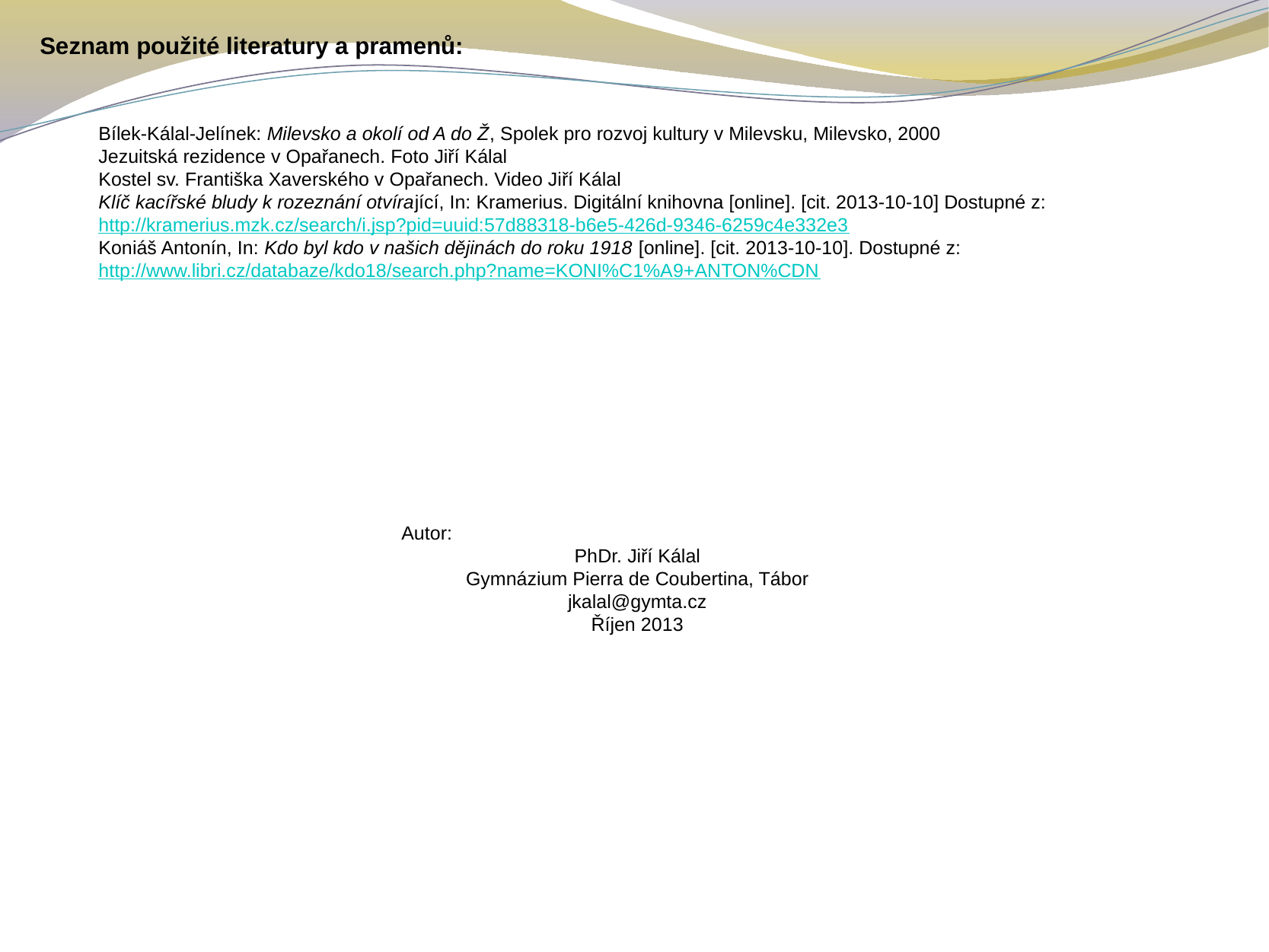

Seznam použité literatury a pramenů:
Bílek-Kálal-Jelínek: Milevsko a okolí od A do Ž, Spolek pro rozvoj kultury v Milevsku, Milevsko, 2000
Jezuitská rezidence v Opařanech. Foto Jiří Kálal
Kostel sv. Františka Xaverského v Opařanech. Video Jiří Kálal
Klíč kacířské bludy k rozeznání otvírající, In: Kramerius. Digitální knihovna [online]. [cit. 2013-10-10] Dostupné z: http://kramerius.mzk.cz/search/i.jsp?pid=uuid:57d88318-b6e5-426d-9346-6259c4e332e3
Koniáš Antonín, In: Kdo byl kdo v našich dějinách do roku 1918 [online]. [cit. 2013-10-10]. Dostupné z: http://www.libri.cz/databaze/kdo18/search.php?name=KONI%C1%A9+ANTON%CDN

Autor:
PhDr. Jiří Kálal
Gymnázium Pierra de Coubertina, Tábor
jkalal@gymta.cz
Říjen 2013